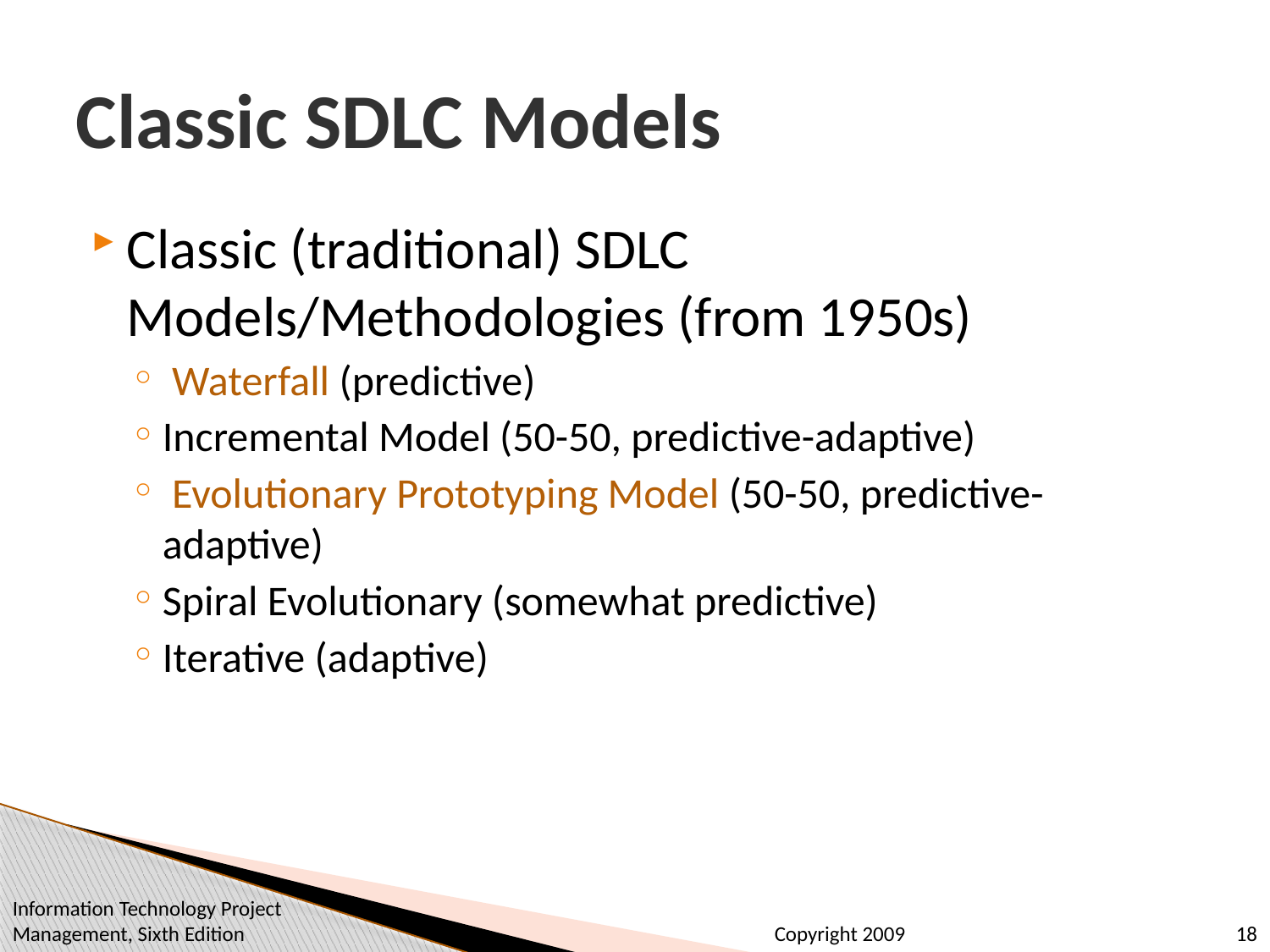

# Classic SDLC Models
Classic (traditional) SDLC Models/Methodologies (from 1950s)
 Waterfall (predictive)
Incremental Model (50-50, predictive-adaptive)
 Evolutionary Prototyping Model (50-50, predictive-adaptive)
Spiral Evolutionary (somewhat predictive)
Iterative (adaptive)

Information Technology Project Management, Sixth Edition
18